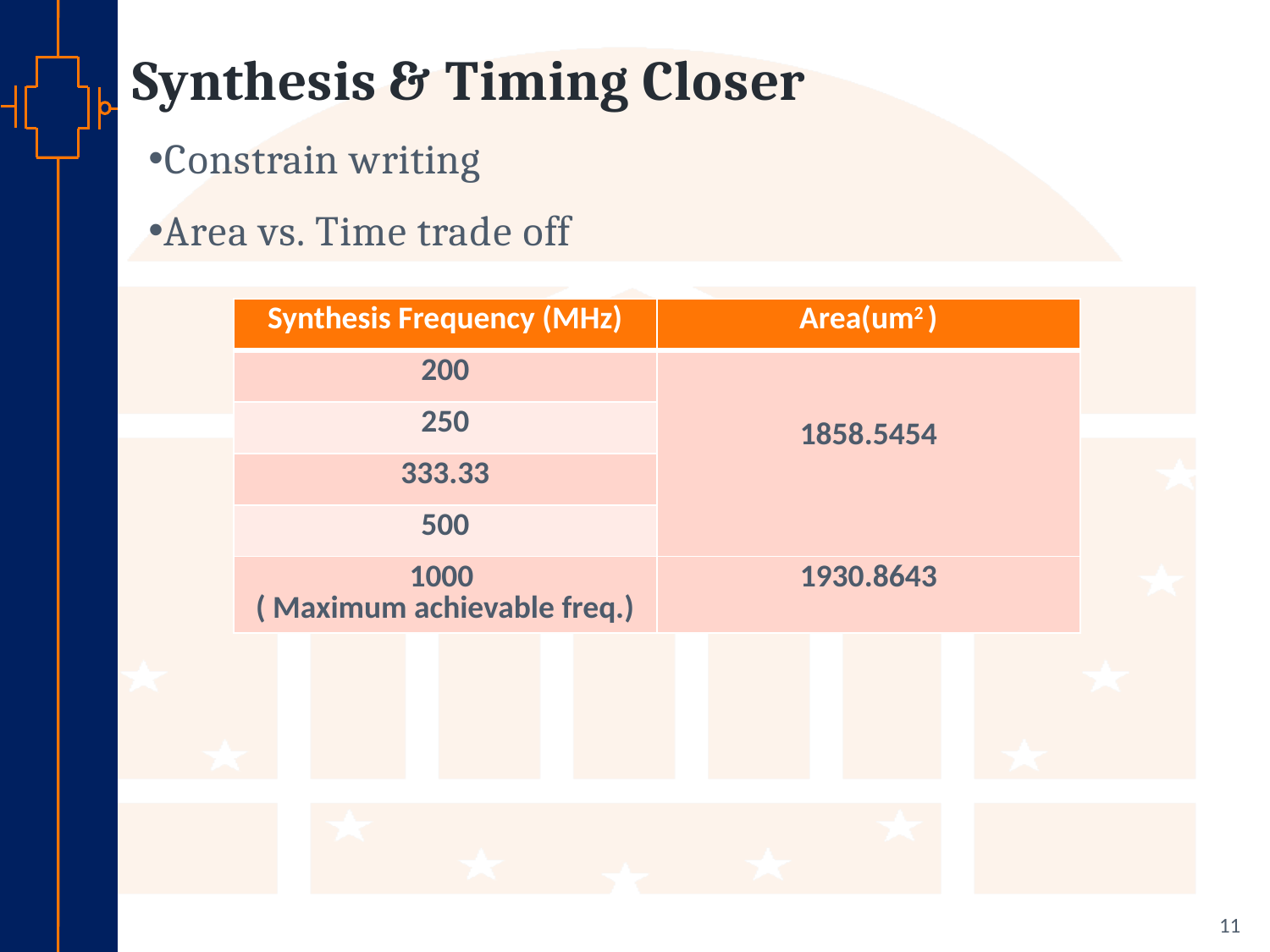

# Synthesis & Timing Closer
Constrain writing
Area vs. Time trade off

| Synthesis Frequency (MHz) | Area(um2 ) |
| --- | --- |
| 200 | 1858.5454 |
| 250 |  |
| 333.33 |  |
| 500 |  |
| 1000 ( Maximum achievable freq.) | 1930.8643 |
11